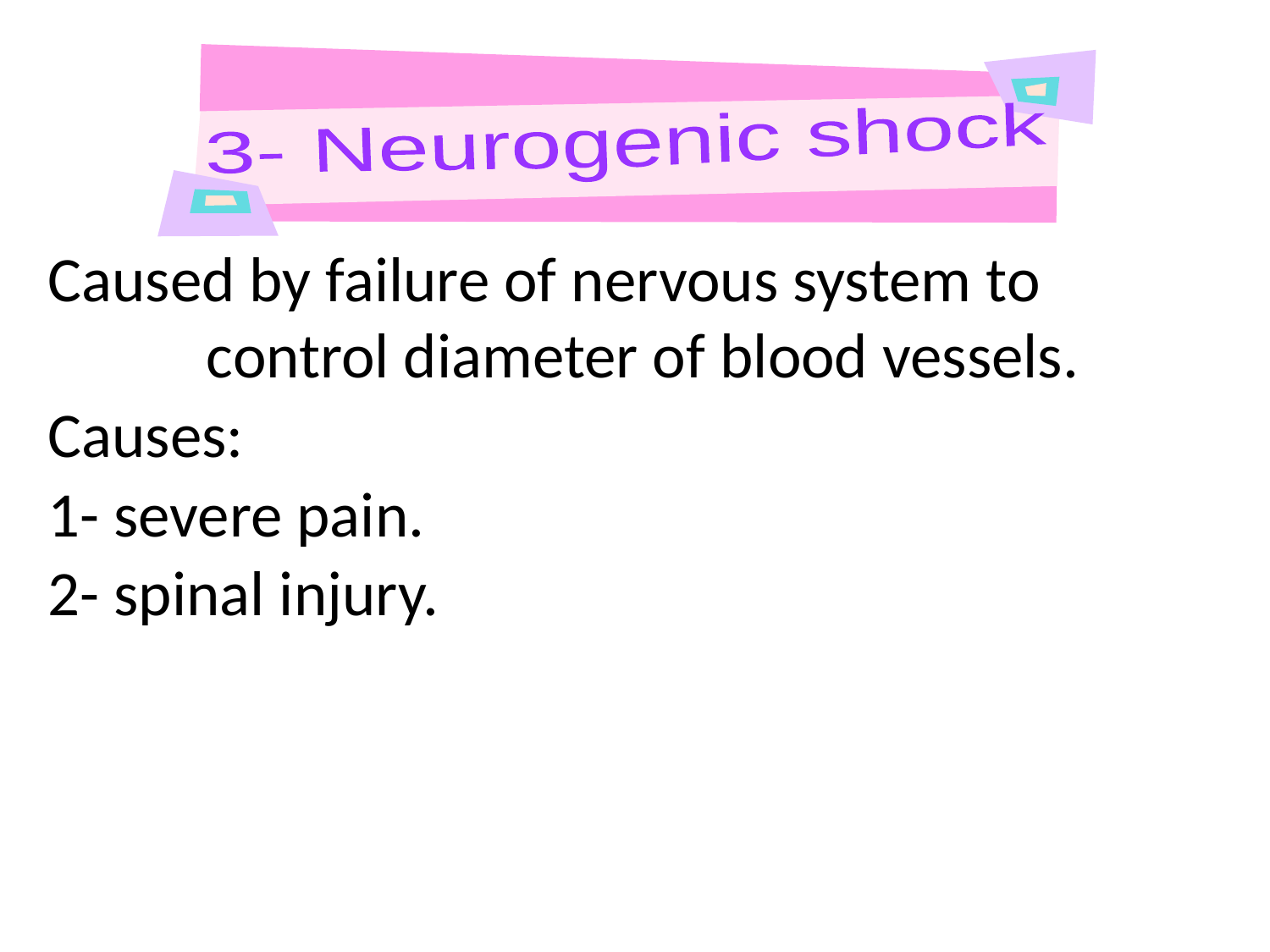

3- Neurogenic shock
Caused by failure of nervous system to control diameter of blood vessels.
Causes:
1- severe pain.
2- spinal injury.